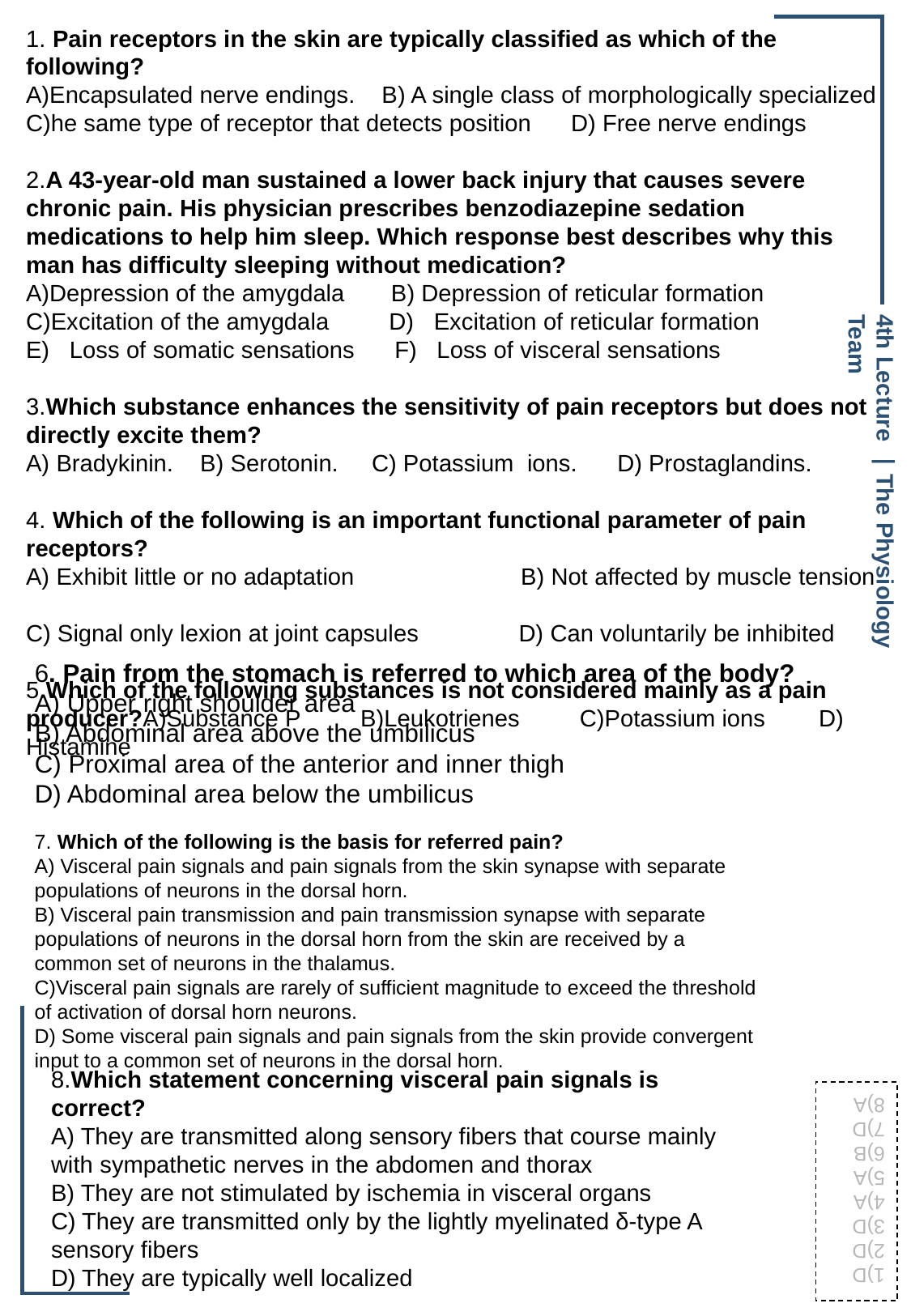

1. Pain receptors in the skin are typically classified as which of the following?
A)Encapsulated nerve endings.    B) A single class of morphologically specialized
C)he same type of receptor that detects position      D) Free nerve endings
2.A 43-year-old man sustained a lower back injury that causes severe chronic pain. His physician prescribes benzodiazepine sedation medications to help him sleep. Which response best describes why this man has difficulty sleeping without medication?
A)Depression of the amygdala       B) Depression of reticular formation
C)Excitation of the amygdala         D)   Excitation of reticular formation
E)   Loss of somatic sensations      F)   Loss of visceral sensations

3.Which substance enhances the sensitivity of pain receptors but does not directly excite them?
A) Bradykinin.    B) Serotonin.     C) Potassium  ions.      D) Prostaglandins.

4. Which of the following is an important functional parameter of pain receptors?
A) Exhibit little or no adaptation                         B) Not affected by muscle tension
C) Signal only lexion at joint capsules               D) Can voluntarily be inhibited

5.Which of the following substances is not considered mainly as a pain producer?A)Substance P         B)Leukotrienes         C)Potassium ions        D) Histamine
4th Lecture  ∣ The Physiology Team
6. Pain from the stomach is referred to which area of the body?
A) Upper right shoulder area
B) Abdominal area above the umbilicus
C) Proximal area of the anterior and inner thigh
D) Abdominal area below the umbilicus
7. Which of the following is the basis for referred pain?
A) Visceral pain signals and pain signals from the skin synapse with separate populations of neurons in the dorsal horn.
B) Visceral pain transmission and pain transmission synapse with separate populations of neurons in the dorsal horn from the skin are received by a common set of neurons in the thalamus.
C)Visceral pain signals are rarely of sufficient magnitude to exceed the threshold of activation of dorsal horn neurons.
D) Some visceral pain signals and pain signals from the skin provide convergent input to a common set of neurons in the dorsal horn.
8.Which statement concerning visceral pain signals is correct?
A) They are transmitted along sensory fibers that course mainly with sympathetic nerves in the abdomen and thorax
B) They are not stimulated by ischemia in visceral organs
C) They are transmitted only by the lightly myelinated δ-type A sensory fibers
D) They are typically well localized
1)D
2)D
3)D
4)A
5)A
6)B
7)D
8)A